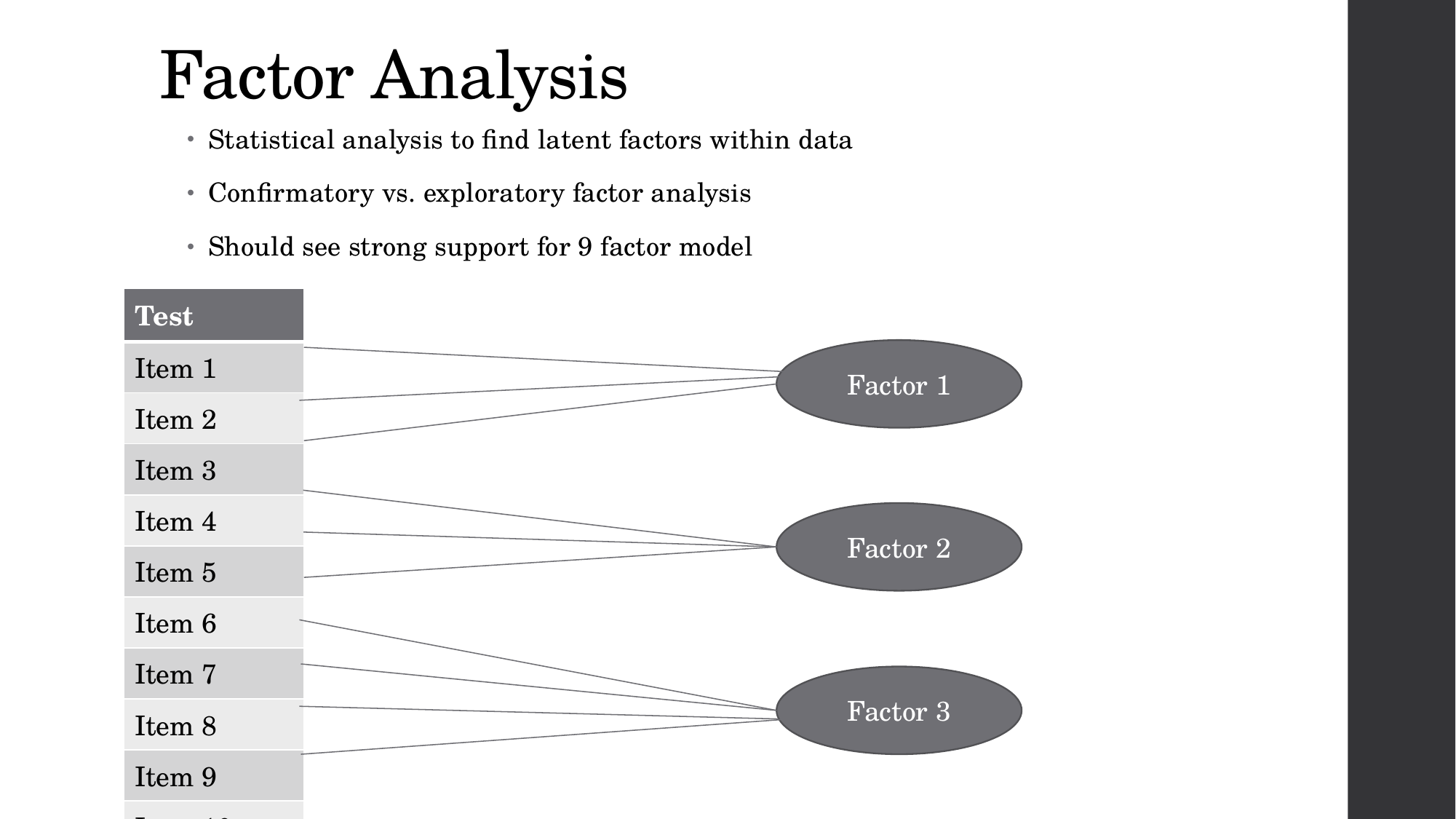

# Factor Analysis
Statistical analysis to find latent factors within data
Confirmatory vs. exploratory factor analysis
Should see strong support for 9 factor model
| Test |
| --- |
| Item 1 |
| Item 2 |
| Item 3 |
| Item 4 |
| Item 5 |
| Item 6 |
| Item 7 |
| Item 8 |
| Item 9 |
| Item 10 |
Factor 1
Factor 2
Factor 3